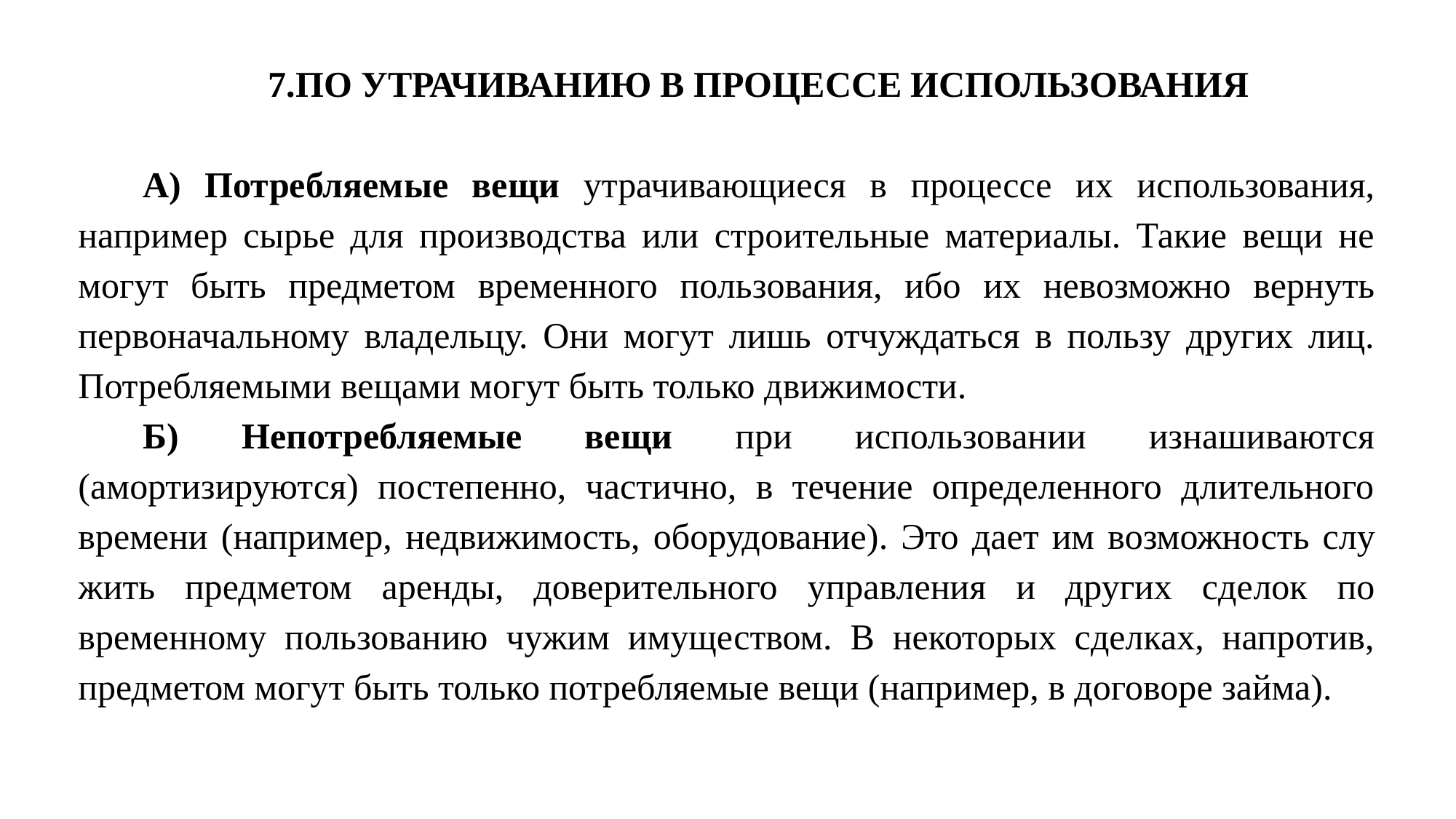

7.ПО УТРАЧИВАНИЮ В ПРОЦЕССЕ ИСПОЛЬЗОВАНИЯ

А) По­требляемые вещи утрачивающиеся в процессе их ис­пользования, например сырье для производства или строительные материалы. Такие вещи не могут быть предметом временного поль­зования, ибо их невозможно вернуть первоначальному владельцу. Они могут лишь отчуждаться в пользу других лиц. Потребляемы­ми вещами могут быть только движимости.
Б) Непотребляемые вещи при использовании изнашиваются (амортизируются) постепенно, частично, в течение определенного длительного времени (напри­мер, недвижимость, оборудование). Это дает им возможность слу­жить предметом аренды, доверительного управления и других сде­лок по временному пользованию чужим имуществом. В некоторых сделках, напротив, предметом могут быть только потребляемые вещи (например, в договоре займа).